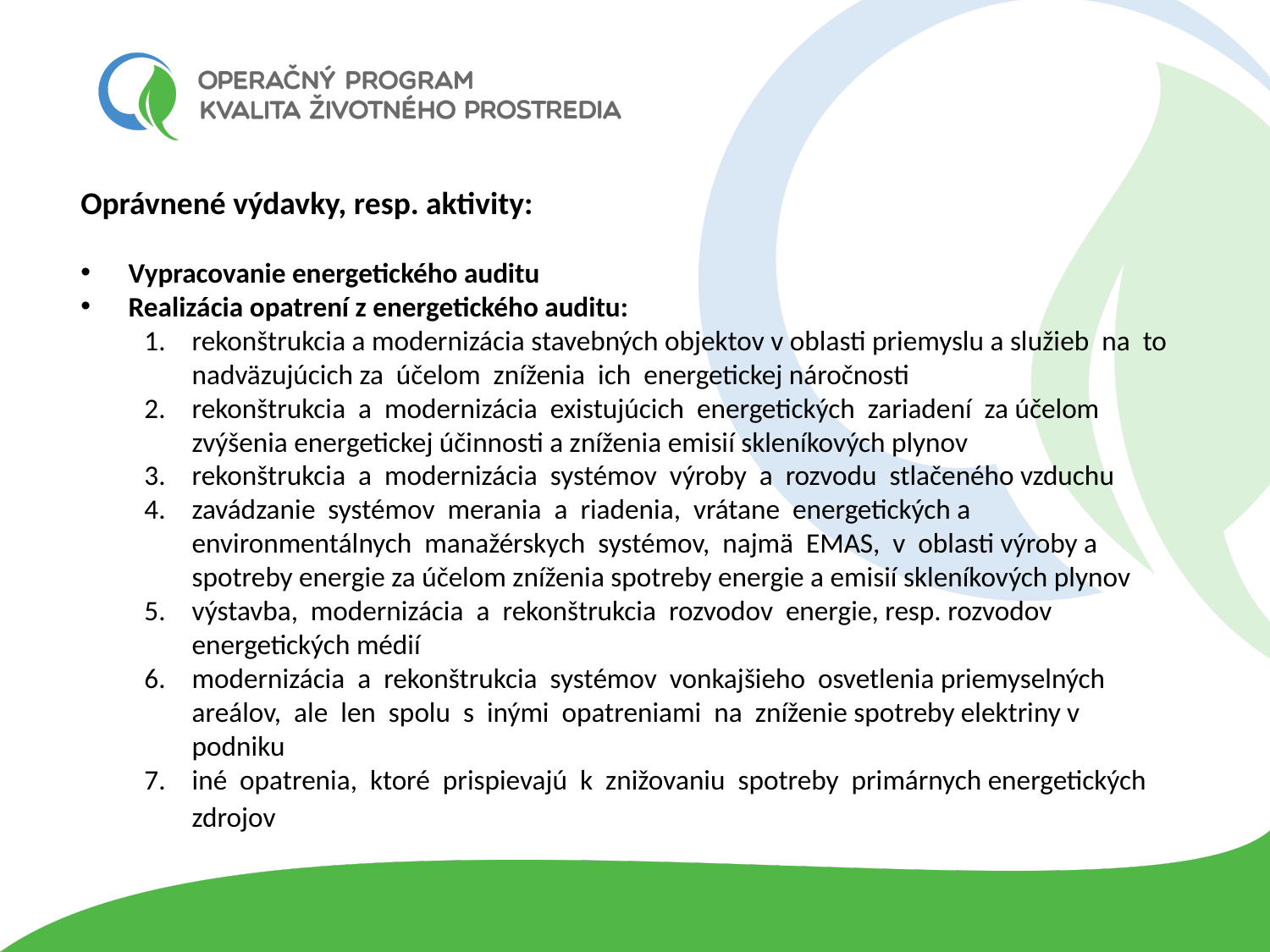

Oprávnené výdavky, resp. aktivity:

Vypracovanie energetického auditu
Realizácia opatrení z energetického auditu:
rekonštrukcia a modernizácia stavebných objektov v oblasti priemyslu a služieb  na  to nadväzujúcich za  účelom  zníženia  ich  energetickej náročnosti
rekonštrukcia  a  modernizácia  existujúcich  energetických  zariadení  za účelom zvýšenia energetickej účinnosti a zníženia emisií skleníkových plynov
rekonštrukcia  a  modernizácia  systémov  výroby  a  rozvodu  stlačeného vzduchu
zavádzanie  systémov  merania  a  riadenia,  vrátane  energetických a environmentálnych  manažérskych  systémov,  najmä  EMAS,  v  oblasti výroby a spotreby energie za účelom zníženia spotreby energie a emisií skleníkových plynov
výstavba,  modernizácia  a  rekonštrukcia  rozvodov  energie, resp. rozvodov energetických médií
modernizácia  a  rekonštrukcia  systémov  vonkajšieho  osvetlenia priemyselných  areálov,  ale  len  spolu  s  inými  opatreniami  na  zníženie spotreby elektriny v podniku
iné  opatrenia,  ktoré  prispievajú  k  znižovaniu  spotreby  primárnych energetických zdrojov